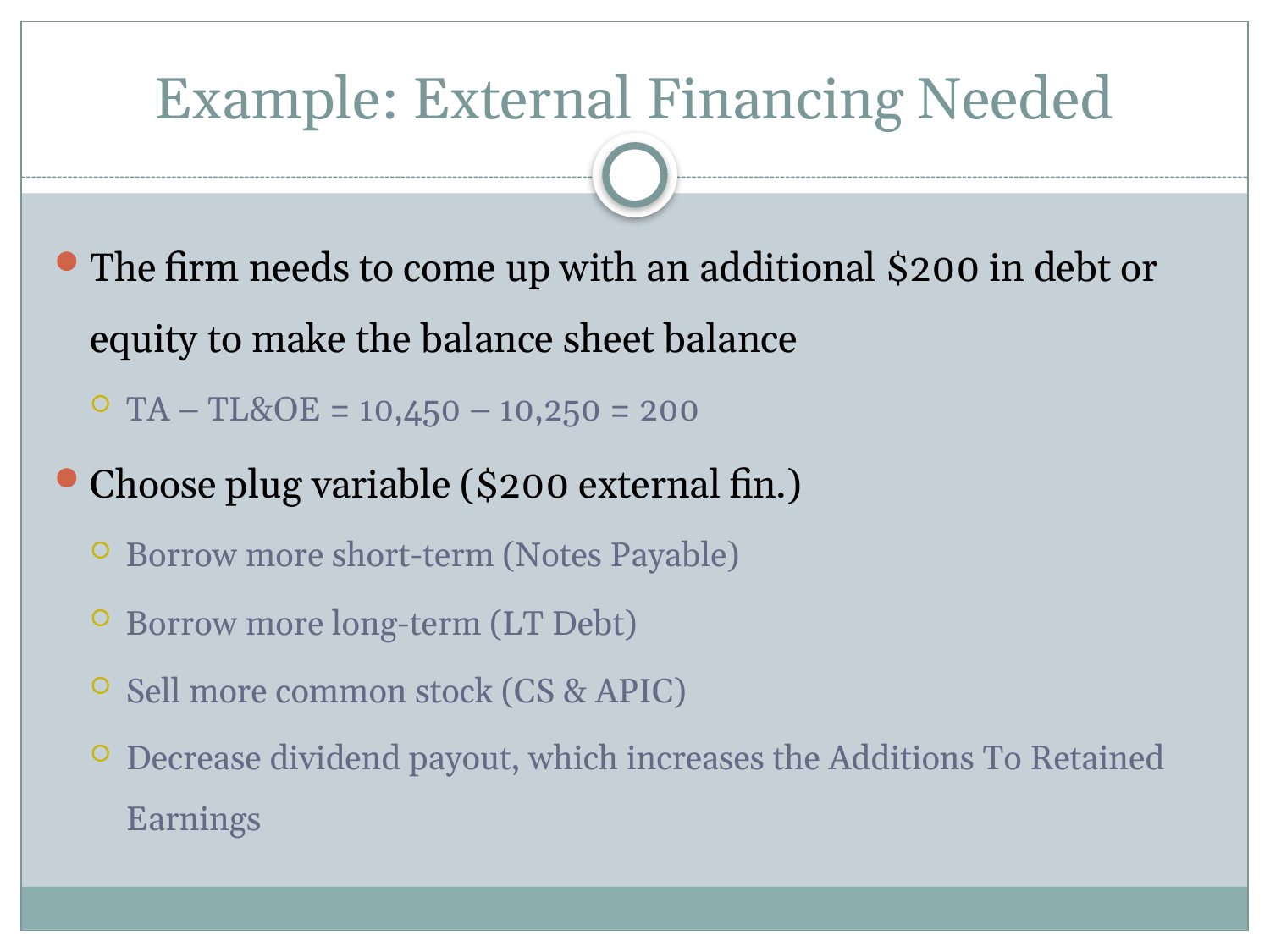

# Example: External Financing Needed
The firm needs to come up with an additional $200 in debt or equity to make the balance sheet balance
TA – TL&OE = 10,450 – 10,250 = 200
Choose plug variable ($200 external fin.)
Borrow more short-term (Notes Payable)
Borrow more long-term (LT Debt)
Sell more common stock (CS & APIC)
Decrease dividend payout, which increases the Additions To Retained Earnings